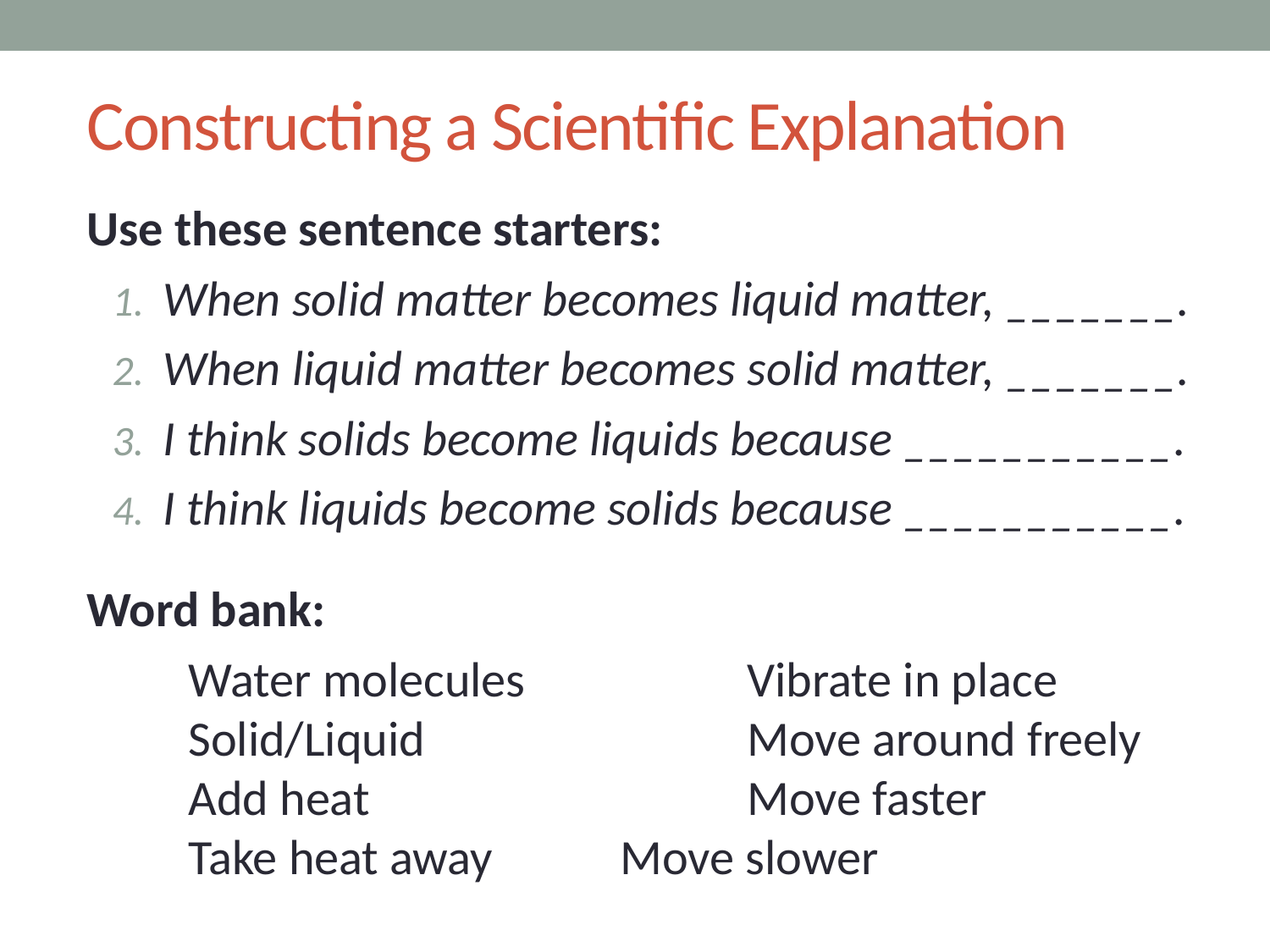

# Constructing a Scientific Explanation
Use these sentence starters:
When solid matter becomes liquid matter, _______.
When liquid matter becomes solid matter, _______.
I think solids become liquids because ___________.
I think liquids become solids because ___________.
Word bank:
Water molecules		Vibrate in place
Solid/Liquid			Move around freely
Add heat			Move faster
Take heat away		Move slower